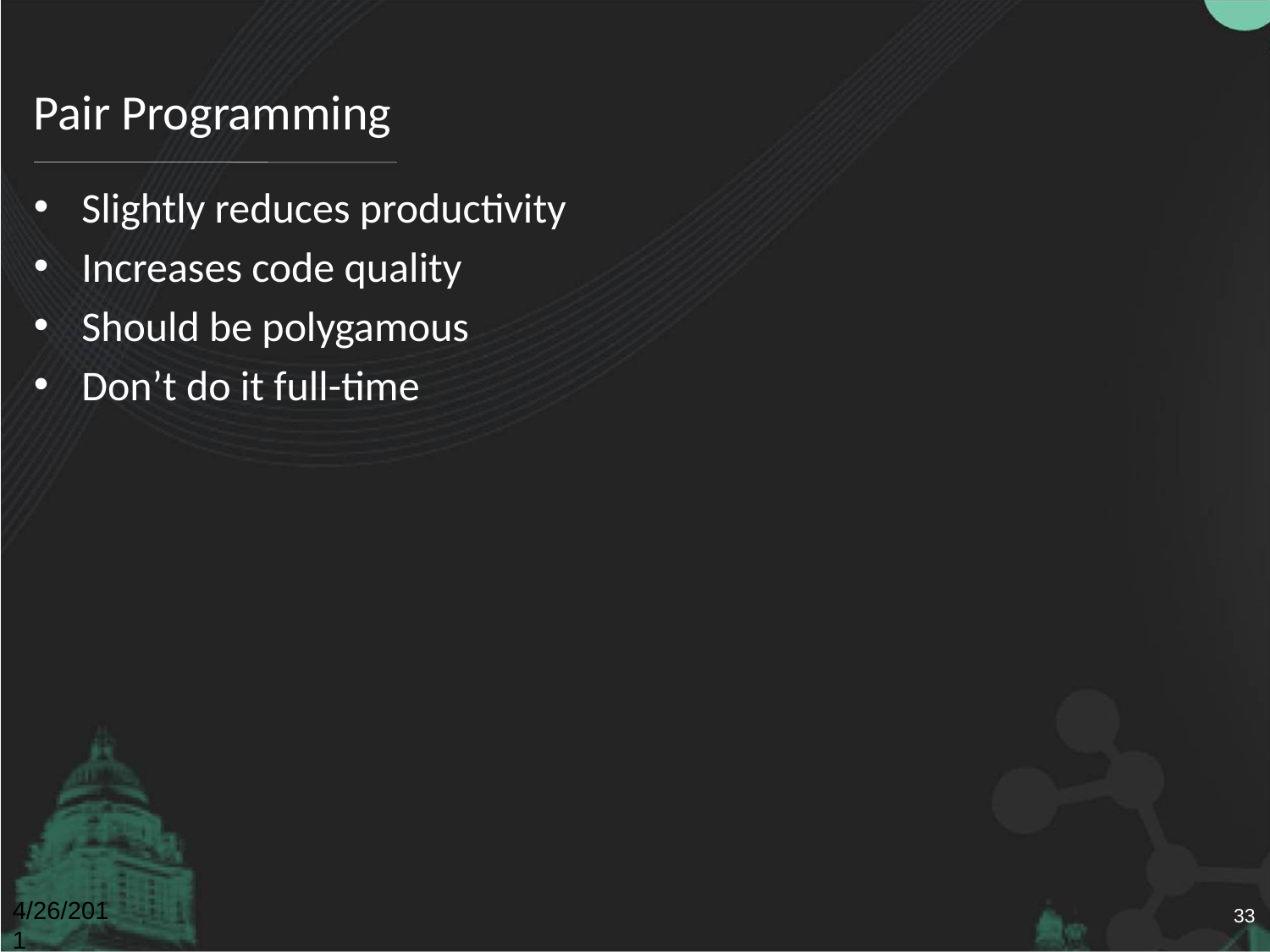

# Pair Programming
Slightly reduces productivity
Increases code quality
Should be polygamous
Don’t do it full-time

4/26/2011
33